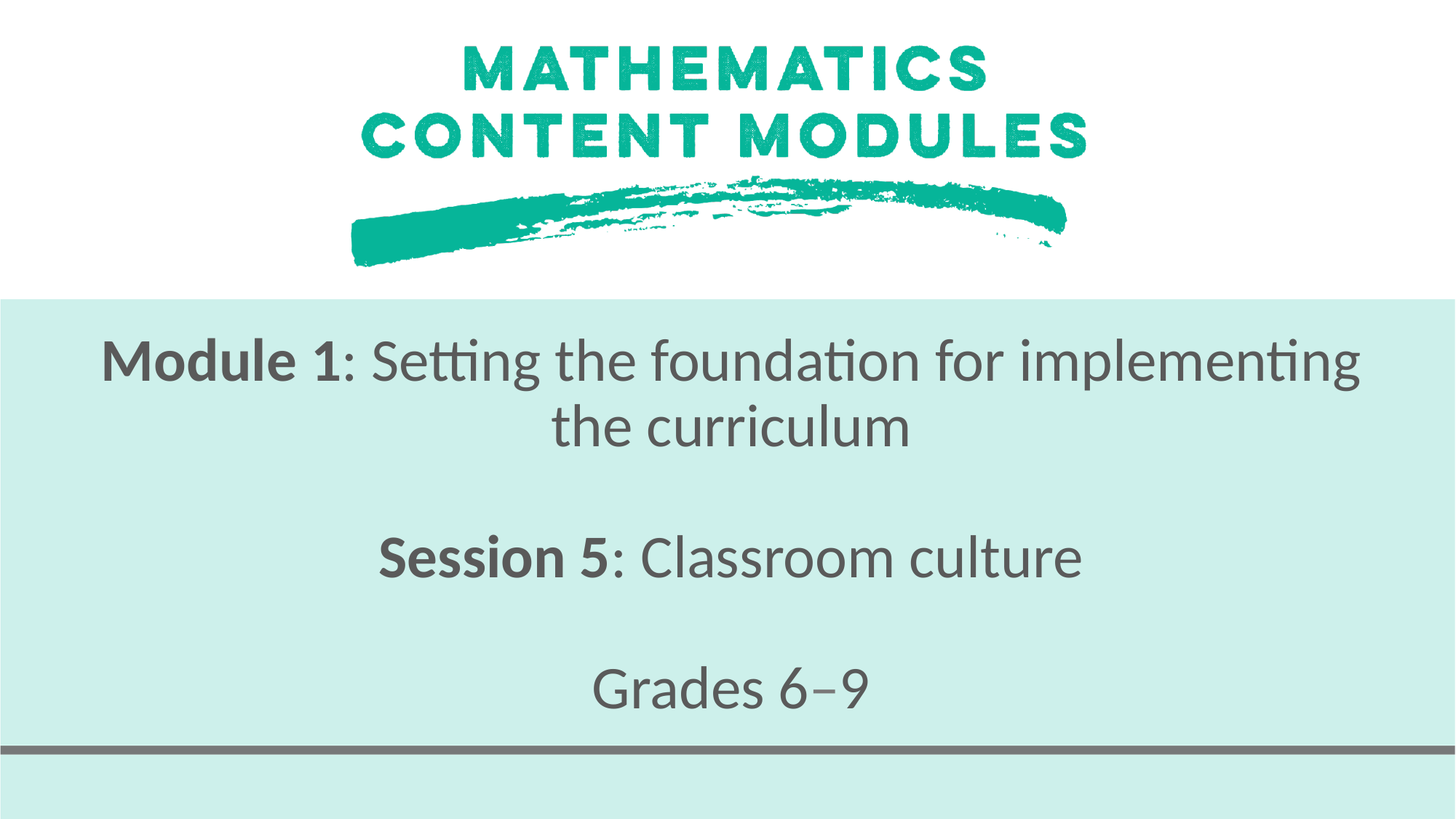

# Module 1: Setting the foundation for implementing the curriculum Session 5: Classroom culture Grades 6–9